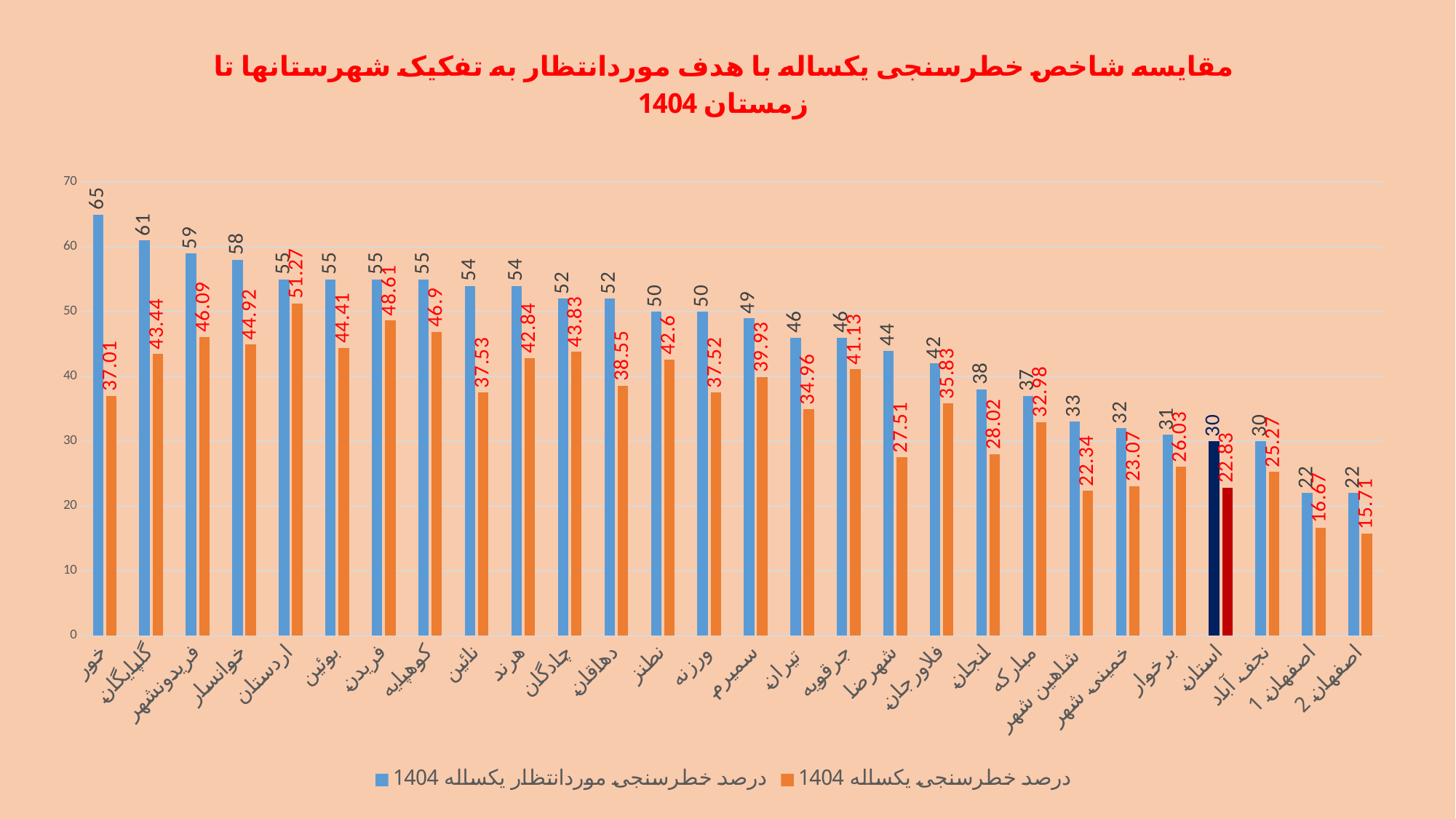

### Chart: مقایسه شاخص خطرسنجی یکساله با هدف موردانتظار به تفکیک شهرستانها تا زمستان 1404

| Category | درصد خطرسنجی موردانتظار یکساله 1404 | درصد خطرسنجی یکساله 1404 |
|---|---|---|
| خور | 65.0 | 37.01 |
| گلپایگان | 61.0 | 43.44 |
| فریدونشهر | 59.0 | 46.09 |
| خوانسار | 58.0 | 44.92 |
| اردستان | 55.0 | 51.27 |
| بوئین | 55.0 | 44.41 |
| فریدن | 55.0 | 48.61 |
| کوهپایه | 55.0 | 46.9 |
| نائین | 54.0 | 37.53 |
| هرند | 54.0 | 42.84 |
| چادگان | 52.0 | 43.83 |
| دهاقان | 52.0 | 38.55 |
| نطنز | 50.0 | 42.6 |
| ورزنه | 50.0 | 37.52 |
| سمیرم | 49.0 | 39.93 |
| تیران  | 46.0 | 34.96 |
| جرقویه | 46.0 | 41.13 |
| شهرضا | 44.0 | 27.51 |
| فلاورجان | 42.0 | 35.83 |
| لنجان | 38.0 | 28.02 |
| مبارکه | 37.0 | 32.98 |
| شاهین شهر  | 33.0 | 22.34 |
| خمینی شهر | 32.0 | 23.07 |
| برخوار | 31.0 | 26.03 |
| استان | 30.0 | 22.83 |
| نجف آباد | 30.0 | 25.27 |
| اصفهان 1 | 22.0 | 16.67 |
| اصفهان 2 | 22.0 | 15.71 |